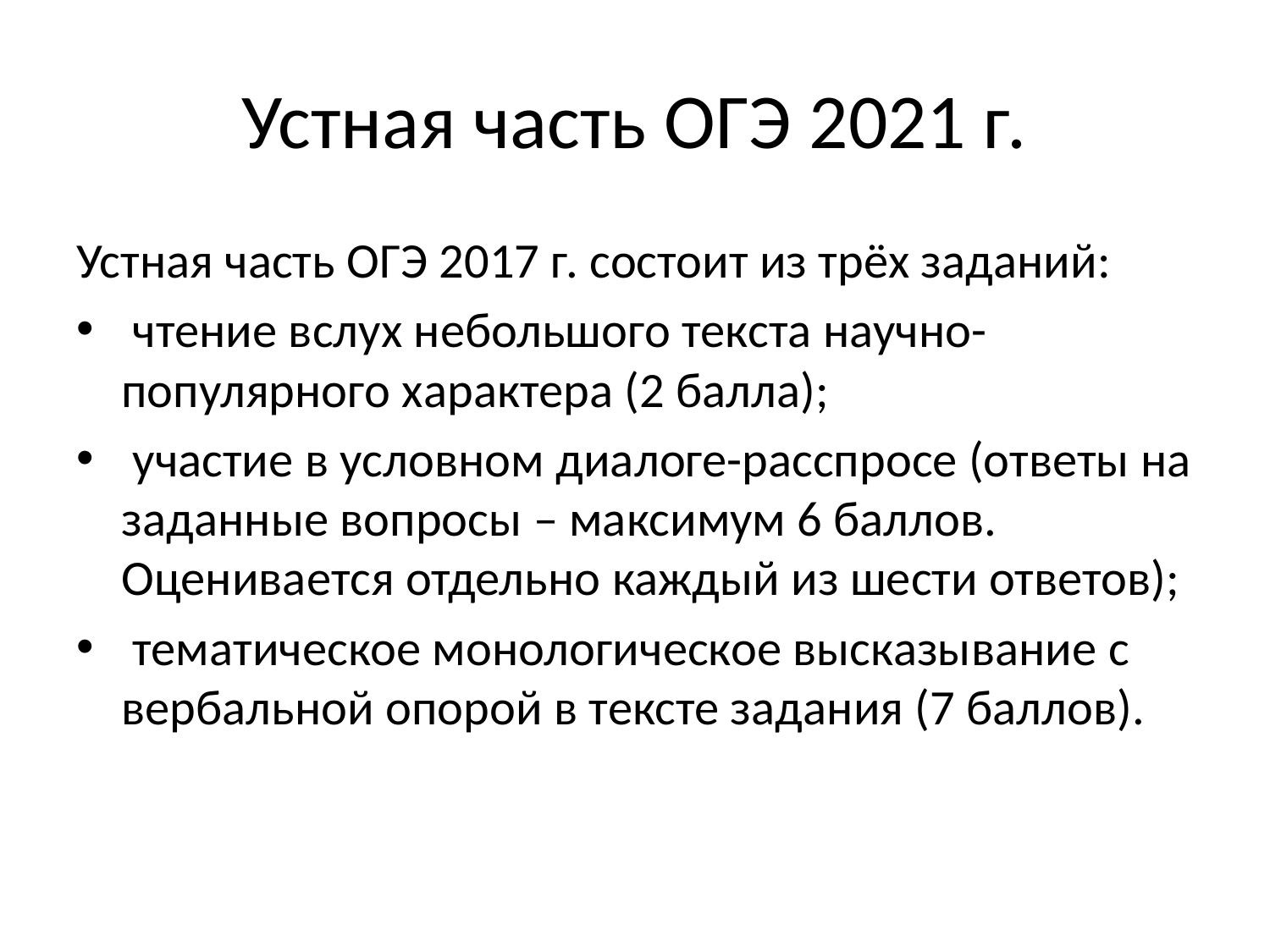

# Устная часть ОГЭ 2021 г.
Устная часть ОГЭ 2017 г. состоит из трёх заданий:
 чтение вслух небольшого текста научно-популярного характера (2 балла);
 участие в условном диалоге-расспросе (ответы на заданные вопросы – максимум 6 баллов. Оценивается отдельно каждый из шести ответов);
 тематическое монологическое высказывание с вербальной опорой в тексте задания (7 баллов).